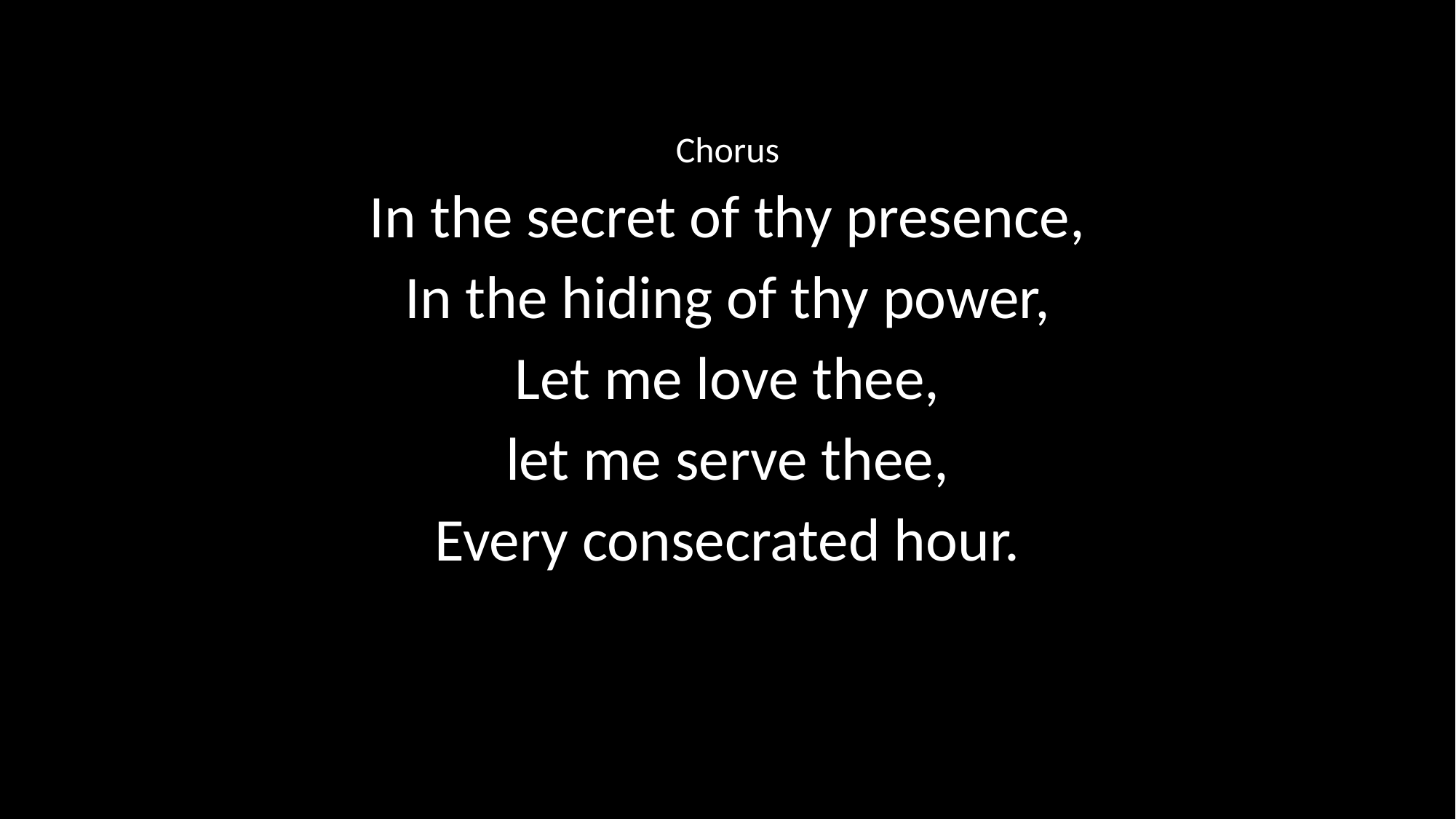

Chorus
In the secret of thy presence,
In the hiding of thy power,
Let me love thee,
let me serve thee,
Every consecrated hour.